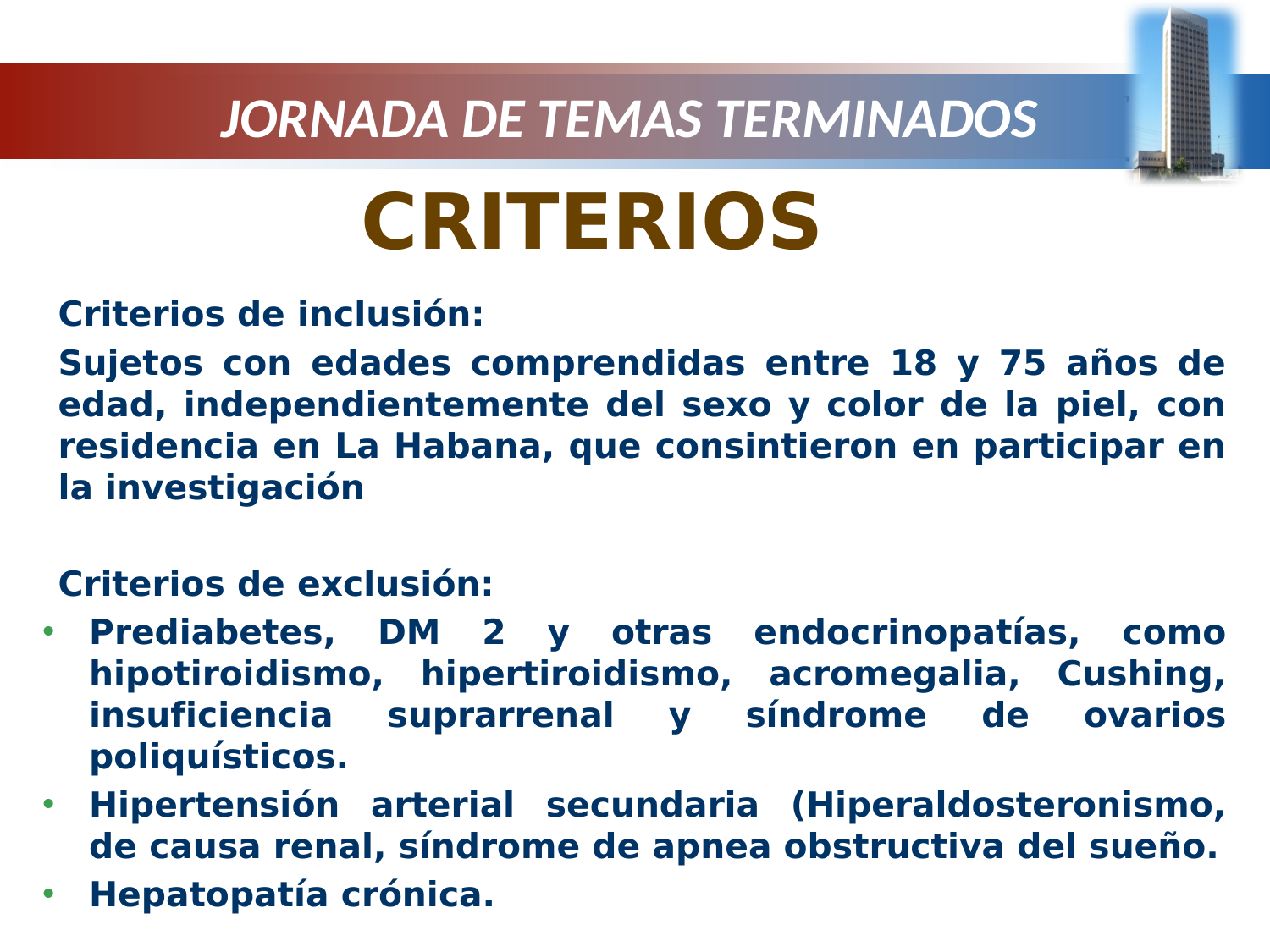

# JORNADA DE TEMAS TERMINADOS
CRITERIOS
Criterios de inclusión:
Sujetos con edades comprendidas entre 18 y 75 años de edad, independientemente del sexo y color de la piel, con residencia en La Habana, que consintieron en participar en la investigación

Criterios de exclusión:
Prediabetes, DM 2 y otras endocrinopatías, como hipotiroidismo, hipertiroidismo, acromegalia, Cushing, insuficiencia suprarrenal y síndrome de ovarios poliquísticos.
Hipertensión arterial secundaria (Hiperaldosteronismo, de causa renal, síndrome de apnea obstructiva del sueño.
Hepatopatía crónica.